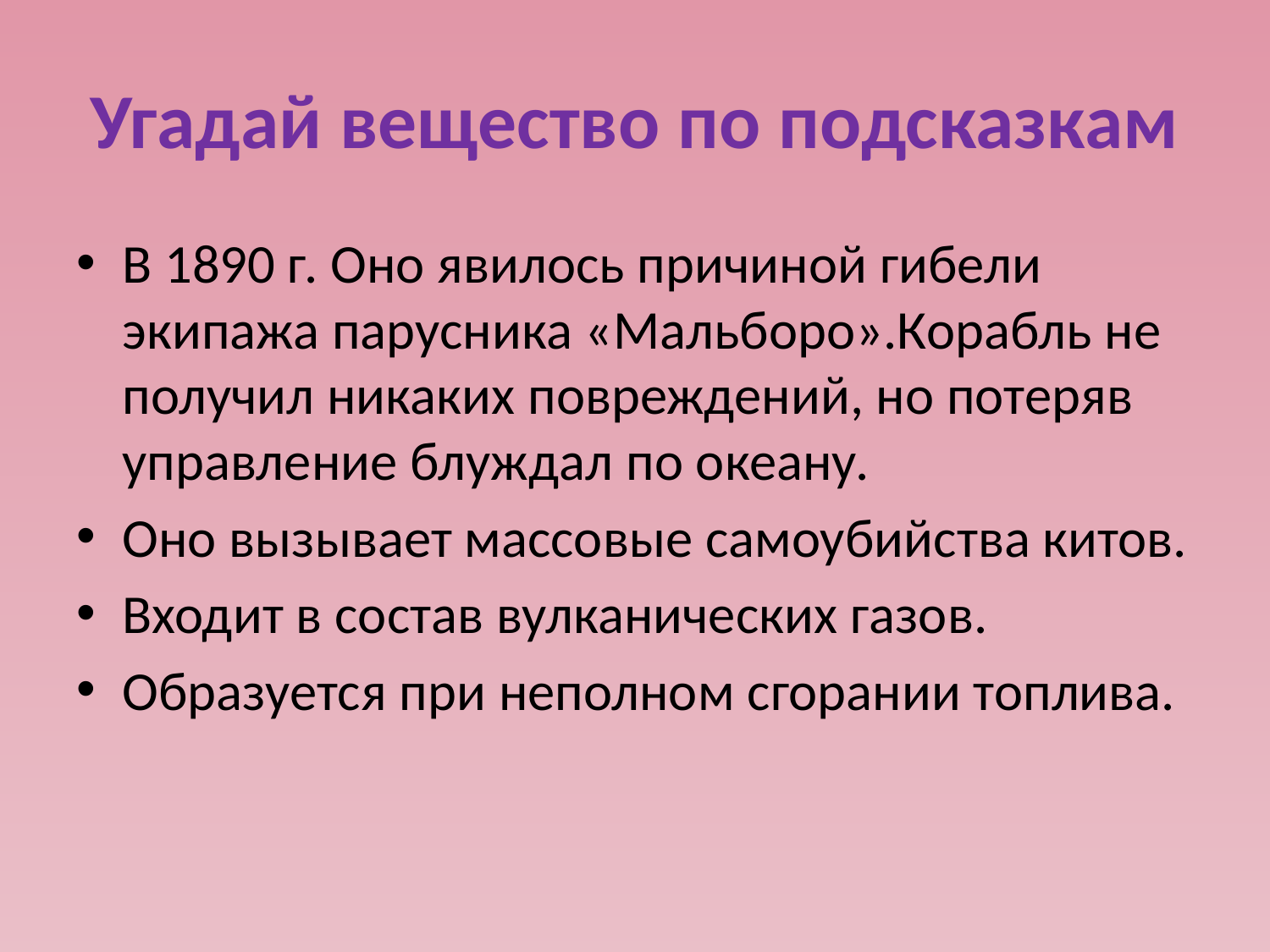

# Угадай вещество по подсказкам
В 1890 г. Оно явилось причиной гибели экипажа парусника «Мальборо».Корабль не получил никаких повреждений, но потеряв управление блуждал по океану.
Оно вызывает массовые самоубийства китов.
Входит в состав вулканических газов.
Образуется при неполном сгорании топлива.